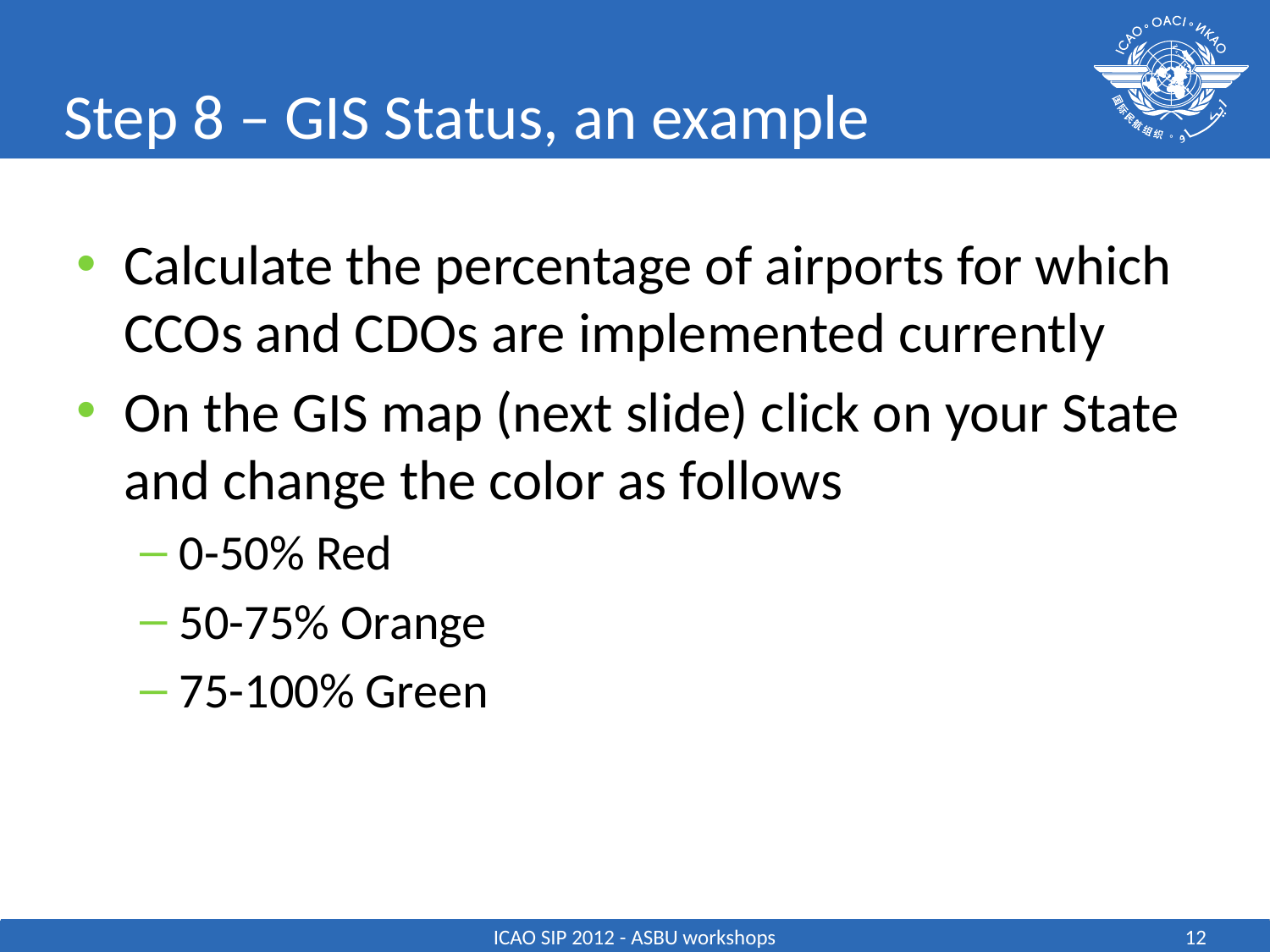

# Step 8 – GIS Status, an example
Calculate the percentage of airports for which CCOs and CDOs are implemented currently
On the GIS map (next slide) click on your State and change the color as follows
0-50% Red
50-75% Orange
75-100% Green

ICAO SIP 2012 - ASBU workshops
12